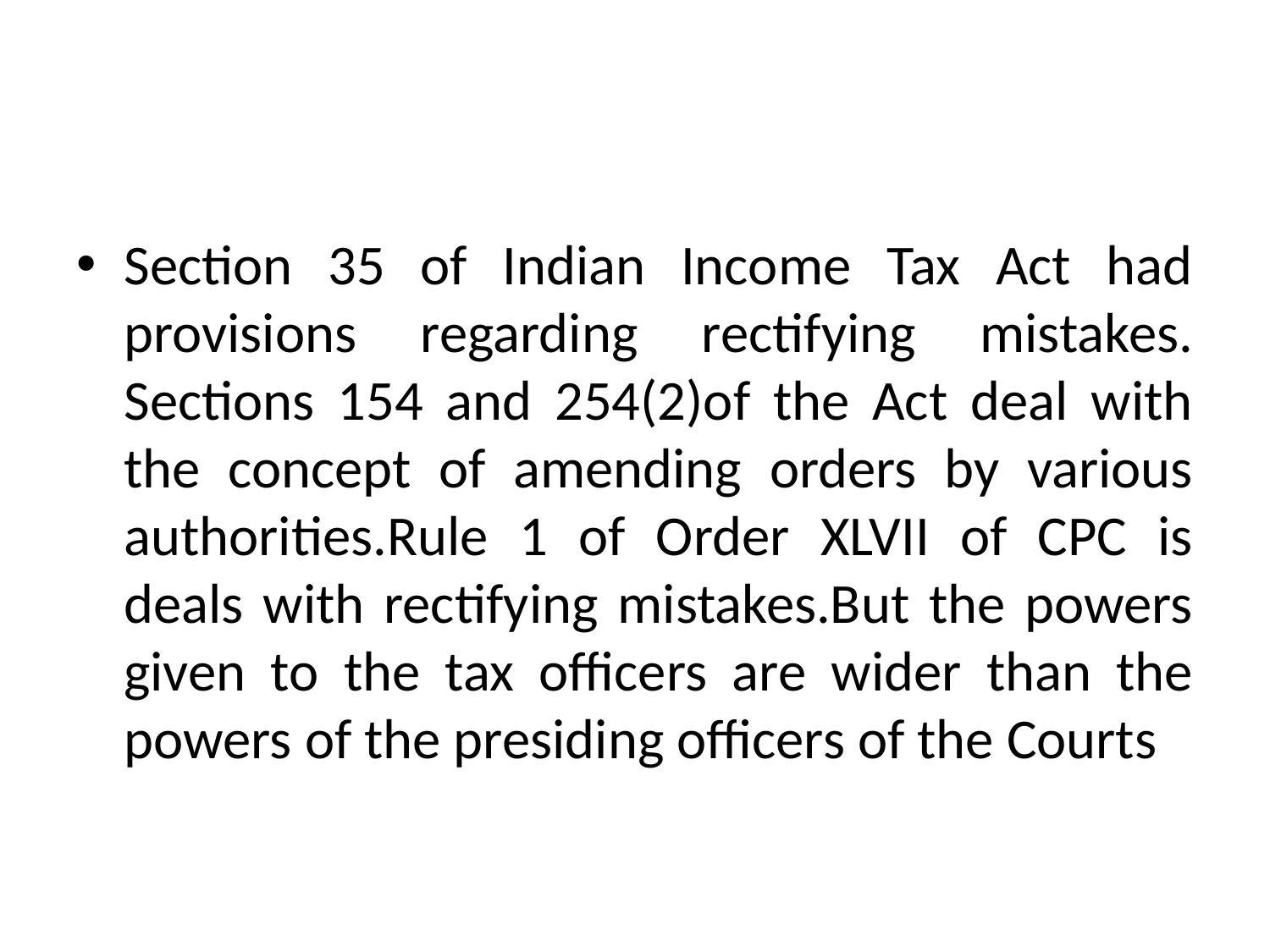

#
Section 35 of Indian Income Tax Act had provisions regarding rectifying mistakes. Sections 154 and 254(2)of the Act deal with the concept of amending orders by various authorities.Rule 1 of Order XLVII of CPC is deals with rectifying mistakes.But the powers given to the tax officers are wider than the powers of the presiding officers of the Courts